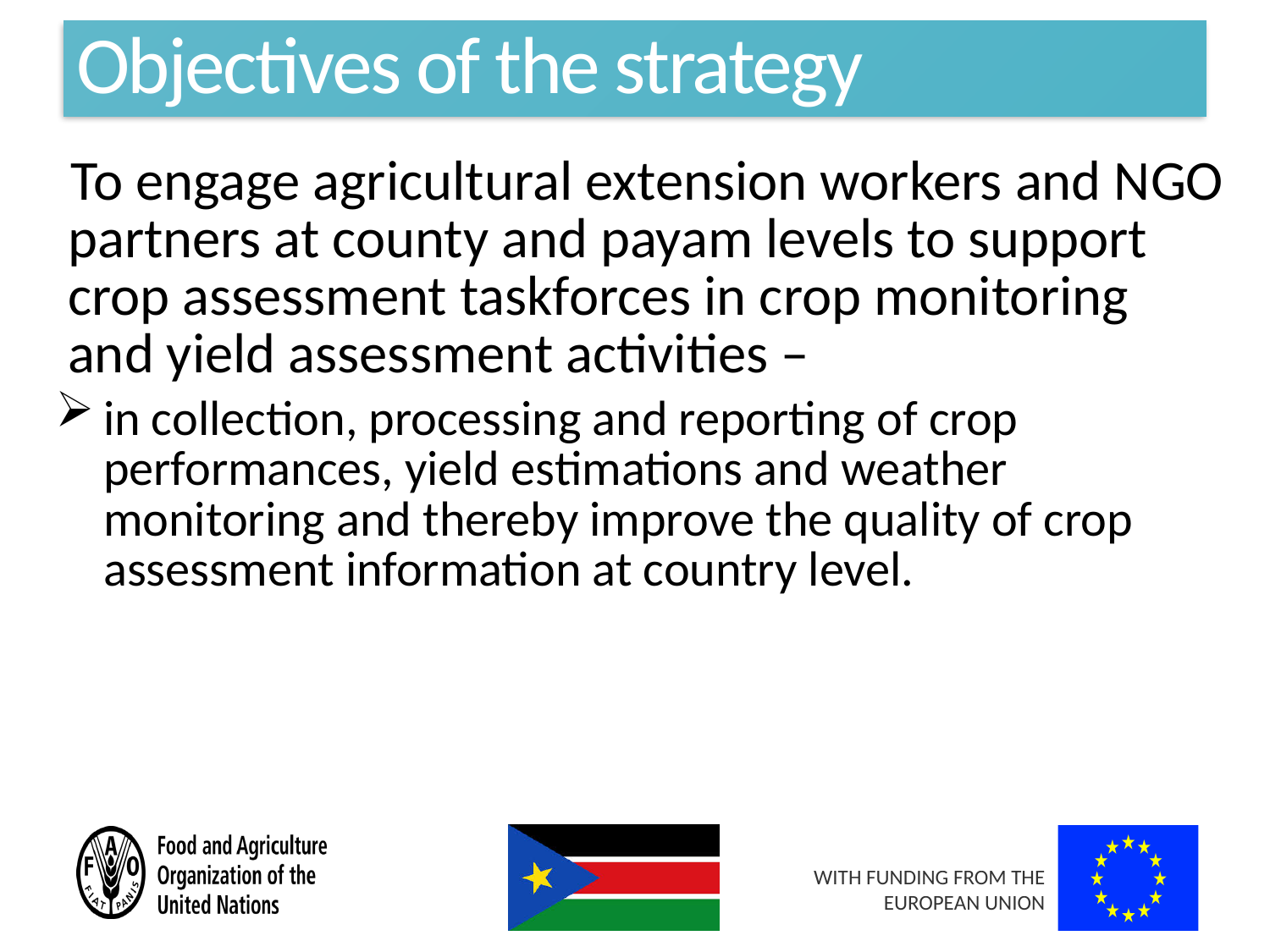

# Objectives of the strategy
To engage agricultural extension workers and NGO partners at county and payam levels to support crop assessment taskforces in crop monitoring and yield assessment activities –
in collection, processing and reporting of crop performances, yield estimations and weather monitoring and thereby improve the quality of crop assessment information at country level.